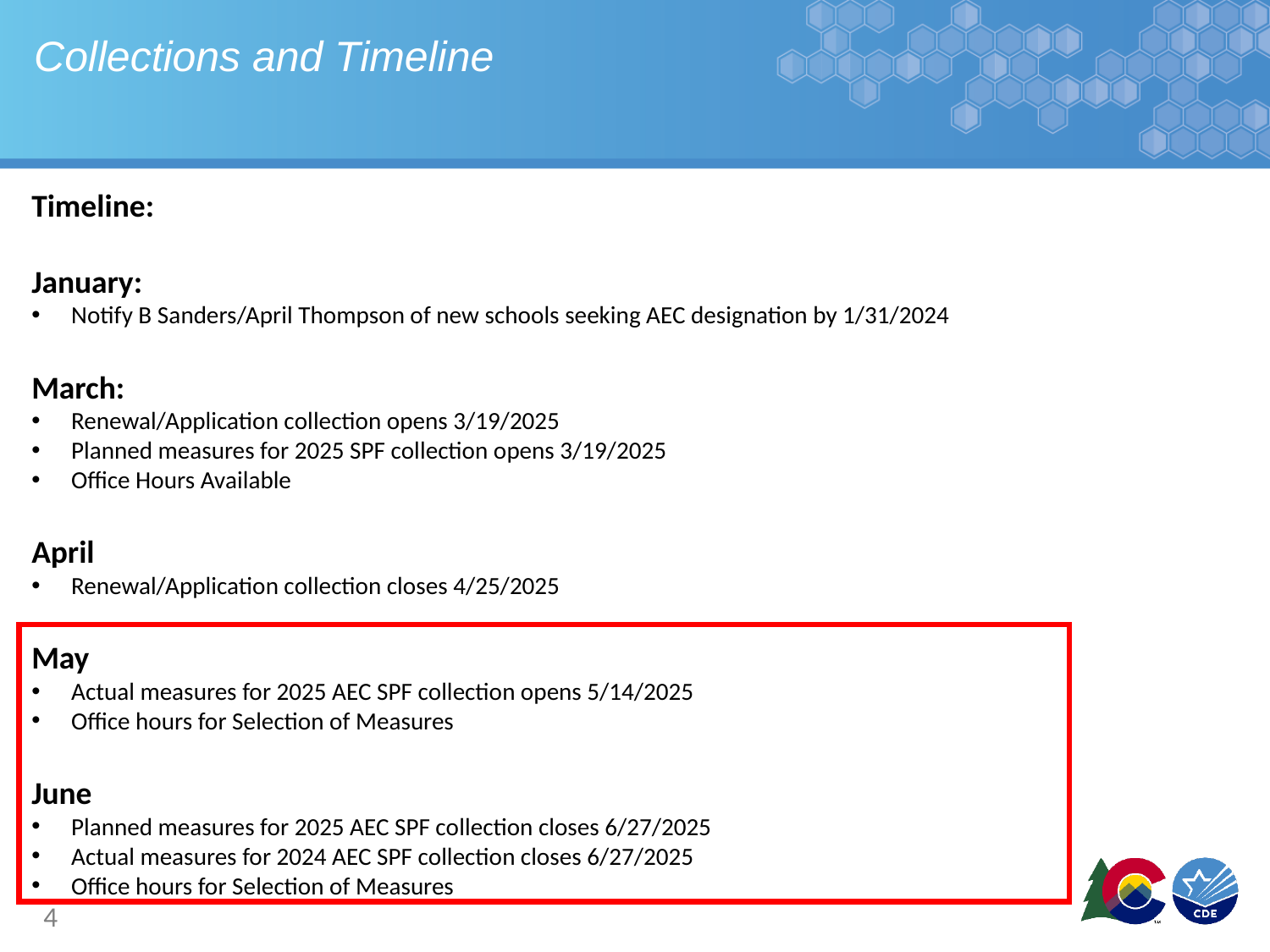

# Collections and Timeline
Timeline:

January:
Notify B Sanders/April Thompson of new schools seeking AEC designation by 1/31/2024

March:
Renewal/Application collection opens 3/19/2025
Planned measures for 2025 SPF collection opens 3/19/2025
Office Hours Available

April
Renewal/Application collection closes 4/25/2025

May
Actual measures for 2025 AEC SPF collection opens 5/14/2025
Office hours for Selection of Measures

June
Planned measures for 2025 AEC SPF collection closes 6/27/2025
Actual measures for 2024 AEC SPF collection closes 6/27/2025
Office hours for Selection of Measures

4